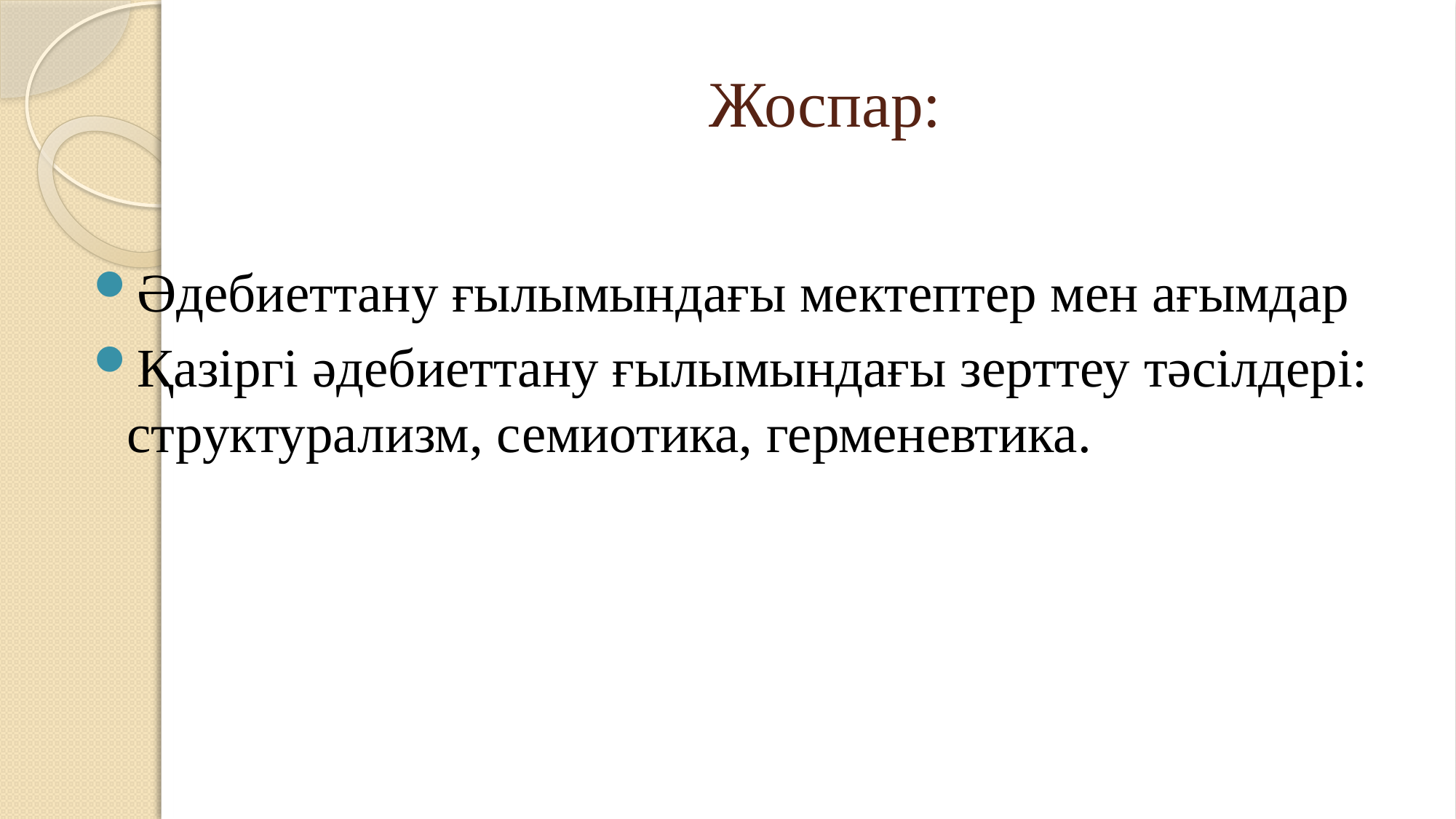

# Жоспар:
Әдебиеттану ғылымындағы мектептер мен ағымдар
Қазіргі әдебиеттану ғылымындағы зерттеу тәсілдері: структурализм, семиотика, герменевтика.